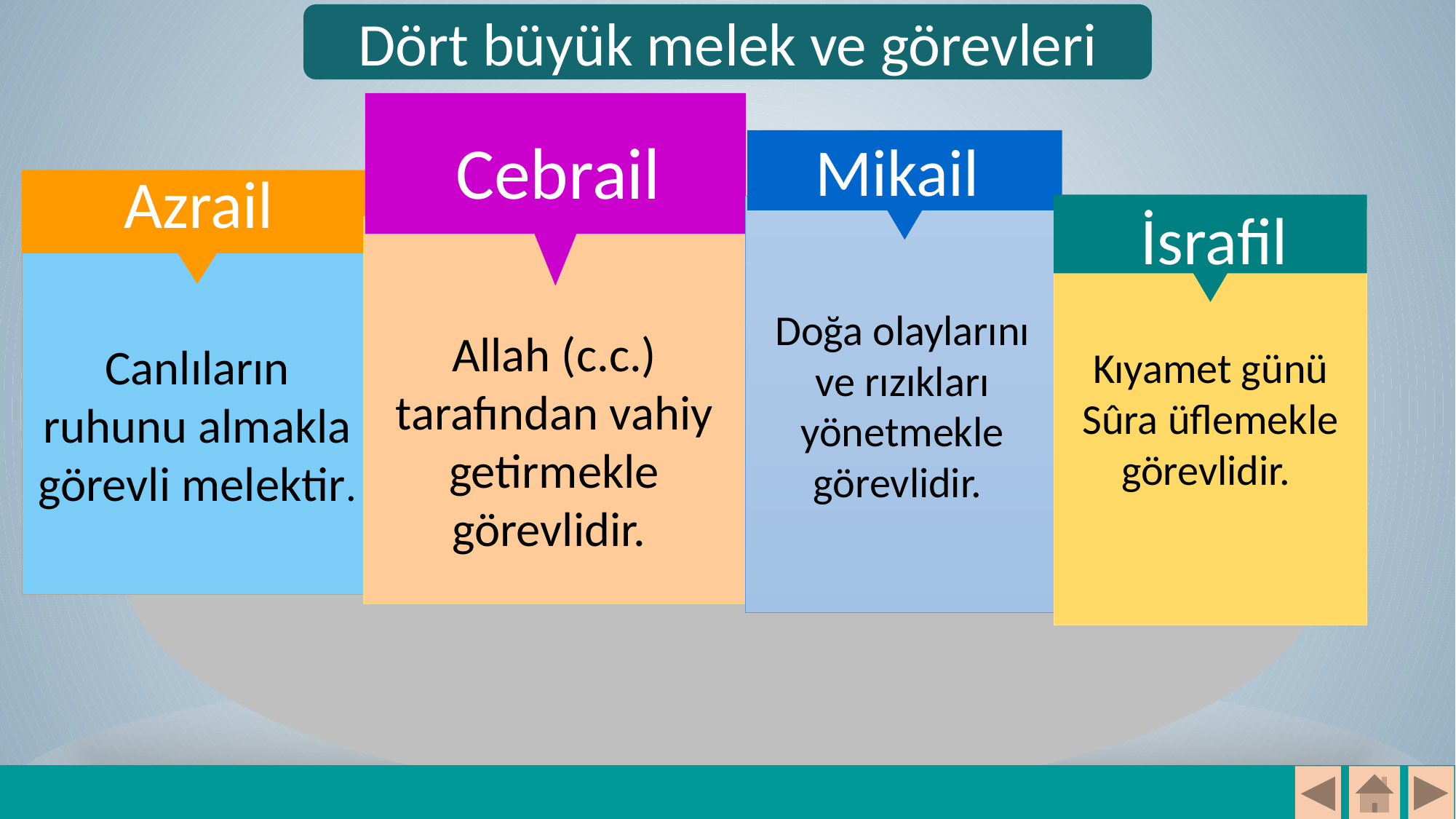

Dört büyük melek ve görevleri

Cebrail

Allah (c.c.) tarafından vahiy getirmekle görevlidir.
Mikail

Doğa olaylarını ve rızıkları yönetmekle görevlidir.
Azrail

Canlıların ruhunu almakla görevli melektir.
İsrafil

Kıyamet günü Sûra üflemekle görevlidir.